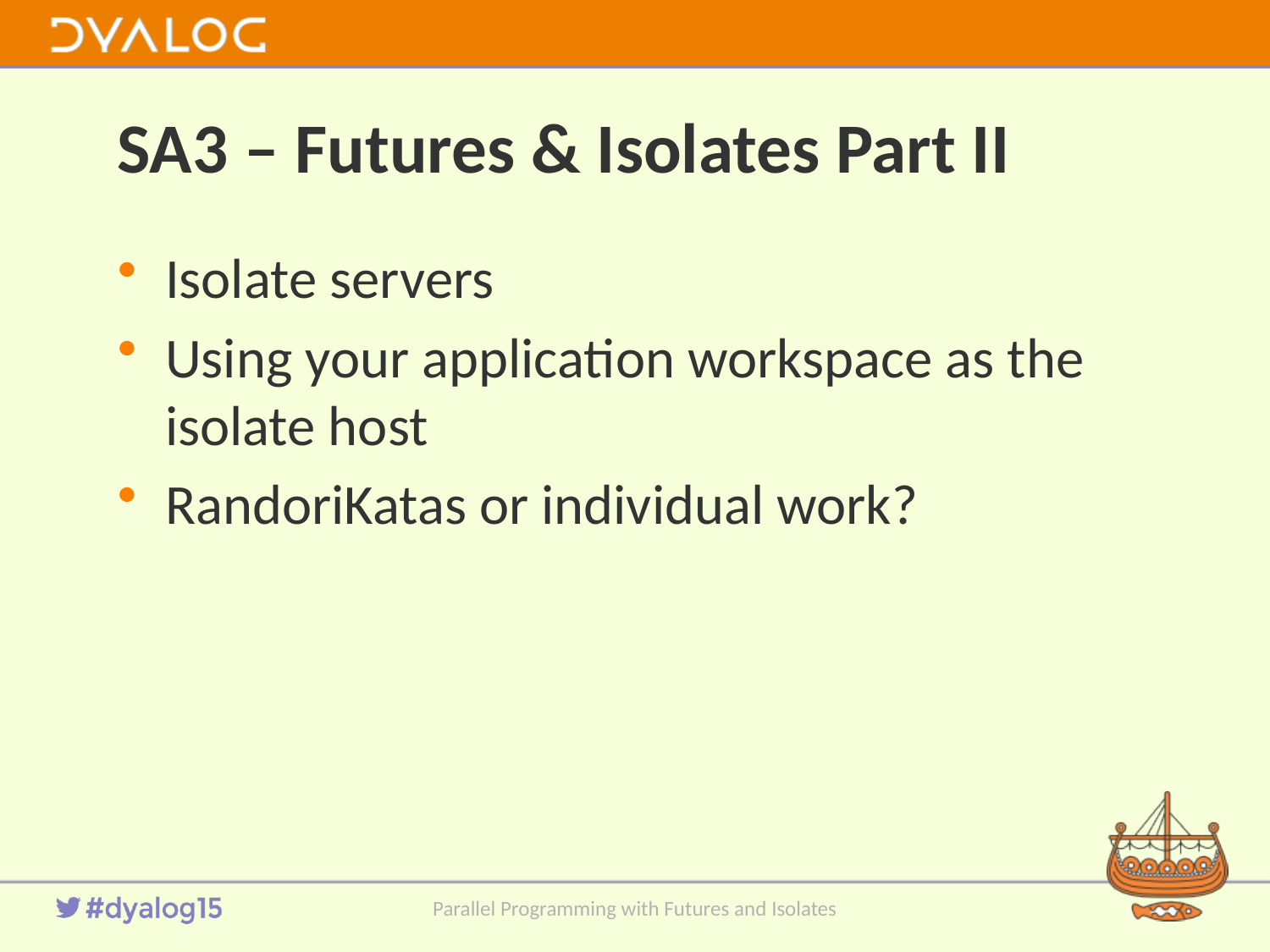

# SA3 – Futures & Isolates Part II
Isolate servers
Using your application workspace as the isolate host
RandoriKatas or individual work?
Parallel Programming with Futures and Isolates